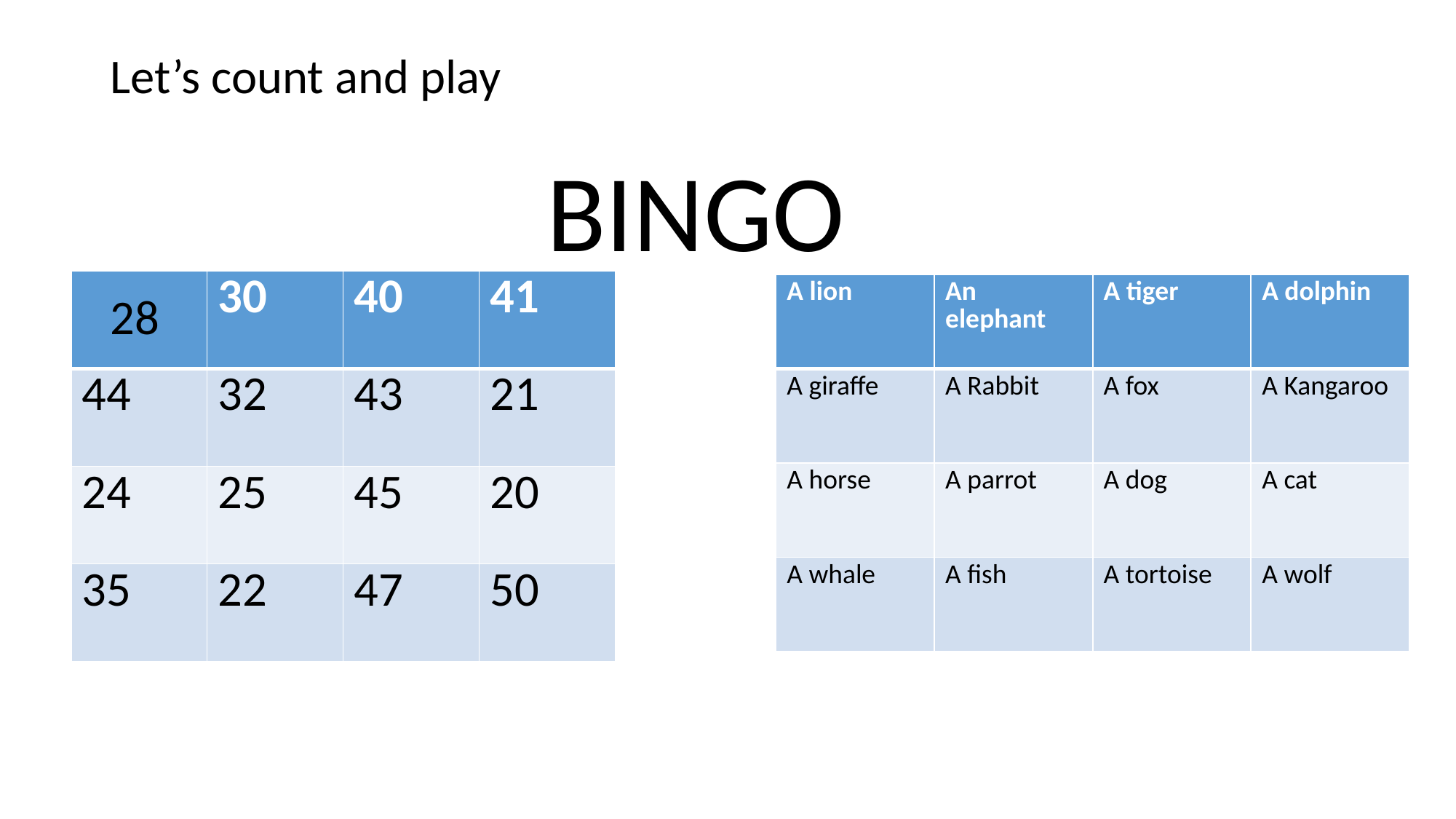

Let’s count and play
BINGO
|  | 30 | 40 | 41 |
| --- | --- | --- | --- |
| 44 | 32 | 43 | 21 |
| 24 | 25 | 45 | 20 |
| 35 | 22 | 47 | 50 |
| A lion | An elephant | A tiger | A dolphin |
| --- | --- | --- | --- |
| A giraffe | A Rabbit | A fox | A Kangaroo |
| A horse | A parrot | A dog | A cat |
| A whale | A fish | A tortoise | A wolf |
28